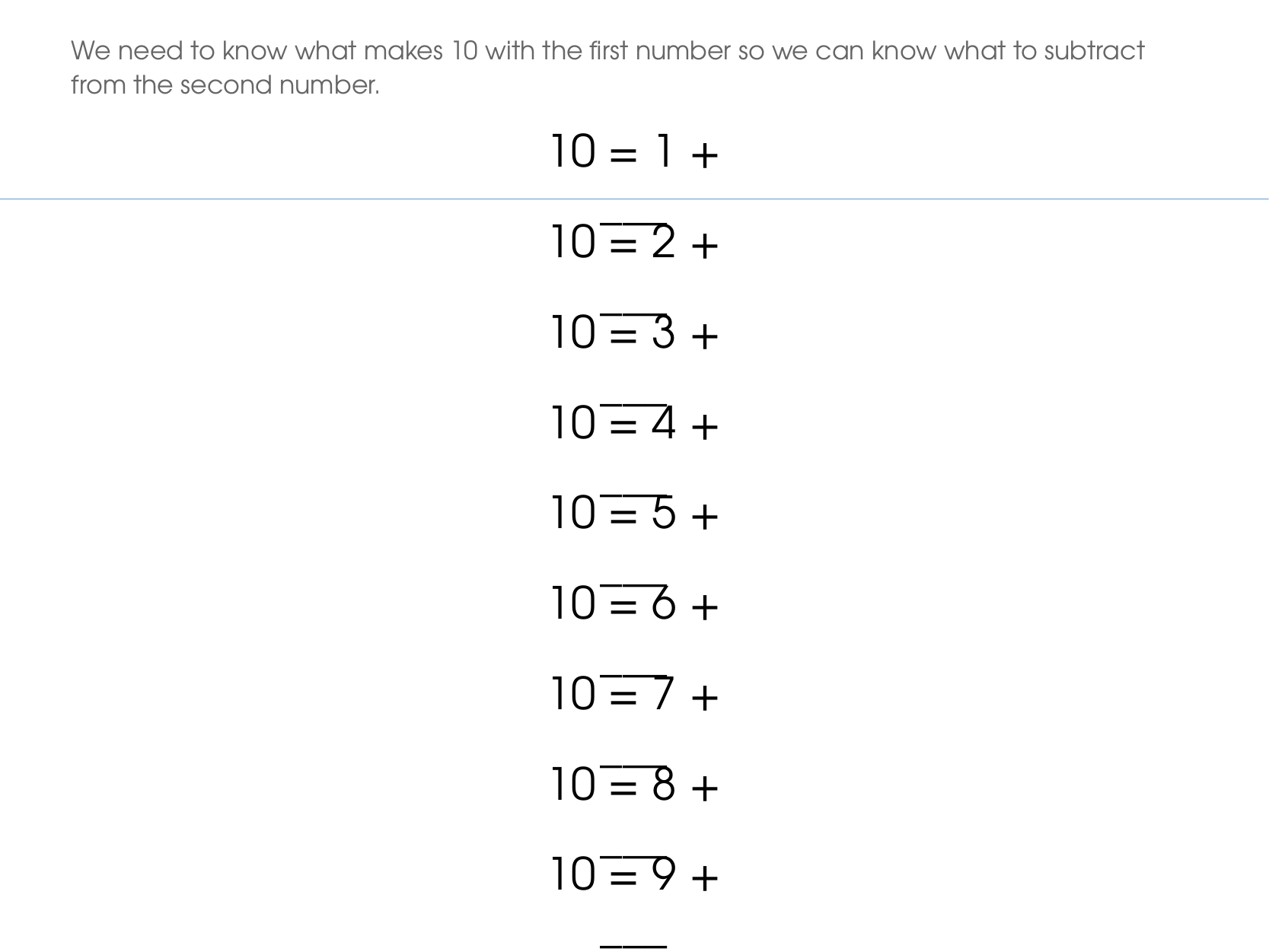

We need to know what makes 10 with the first number so we can know what to subtract
from the second number.
10 = 1 + ___
10 = 2 + ___
10 = 3 + ___
10 = 4 + ___
10 = 5 + ___
10 = 6 + ___
10 = 7 + ___
10 = 8 + ___
10 = 9 + ___